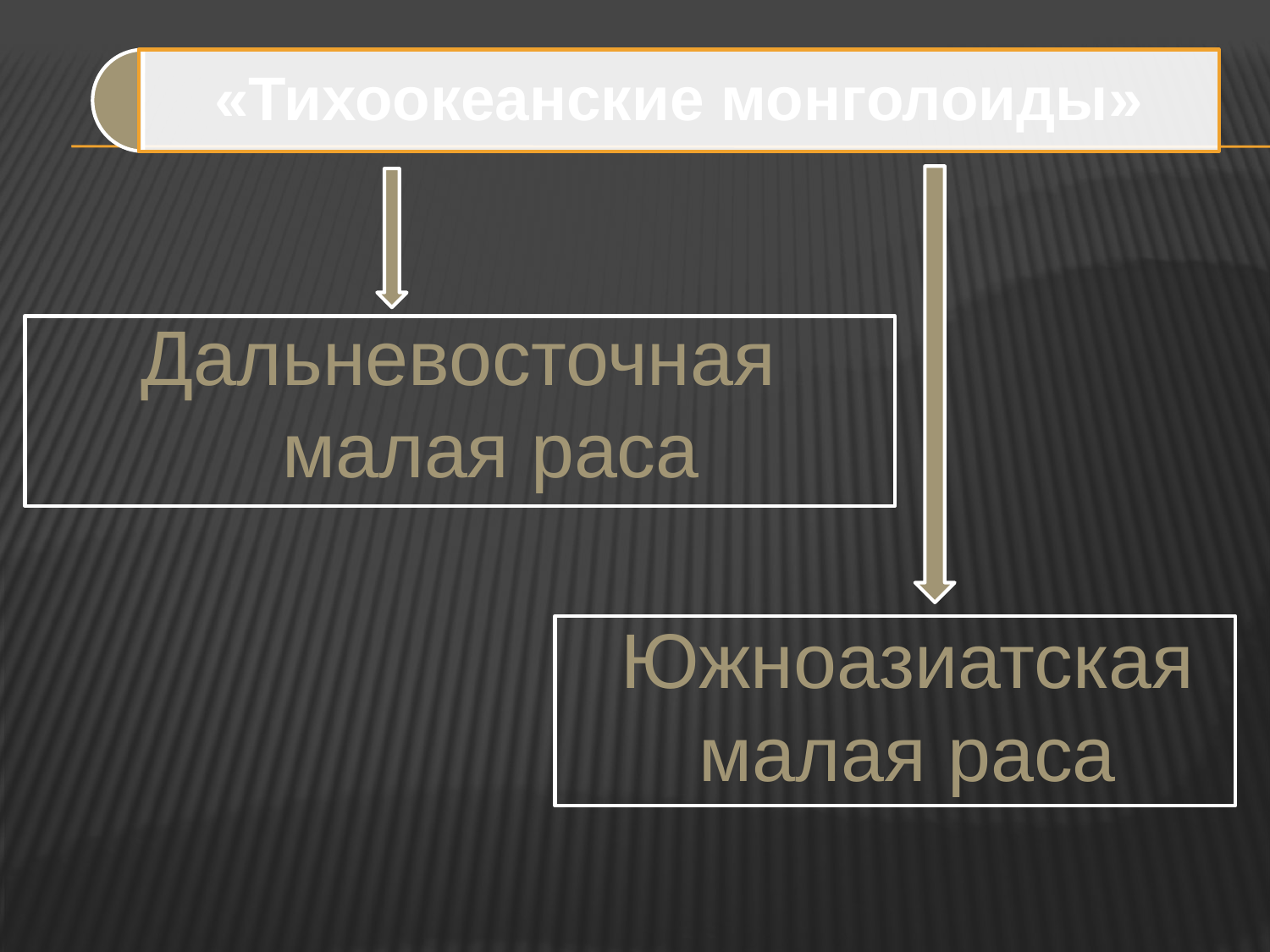

«Тихоокеанские монголоиды»

Дальневосточная    малая раса

Южноазиатская малая раса